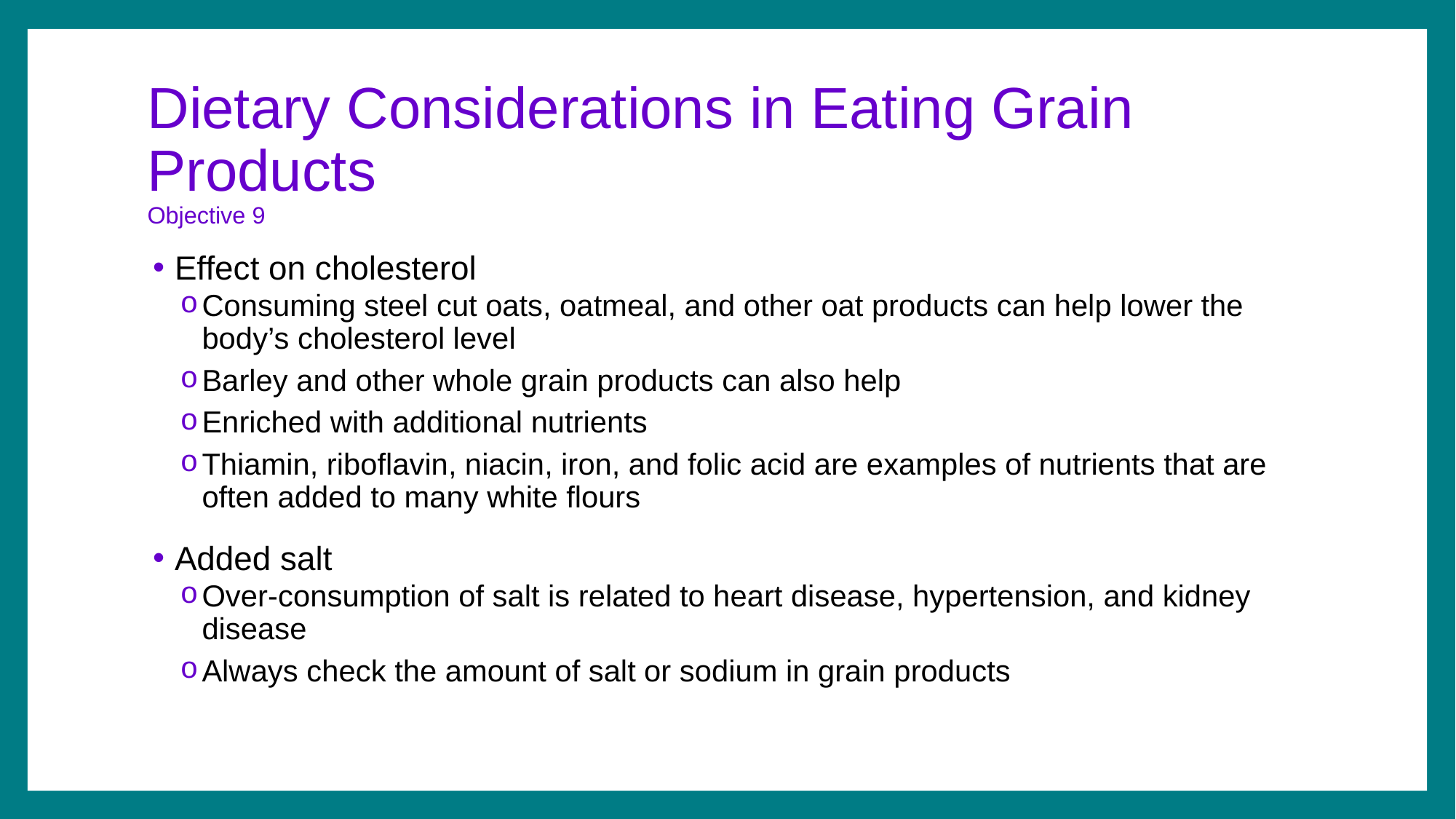

# Dietary Considerations in Eating Grain Products Objective 9
Effect on cholesterol
Consuming steel cut oats, oatmeal, and other oat products can help lower the body’s cholesterol level
Barley and other whole grain products can also help
Enriched with additional nutrients
Thiamin, riboflavin, niacin, iron, and folic acid are examples of nutrients that are often added to many white flours
Added salt
Over-consumption of salt is related to heart disease, hypertension, and kidney disease
Always check the amount of salt or sodium in grain products